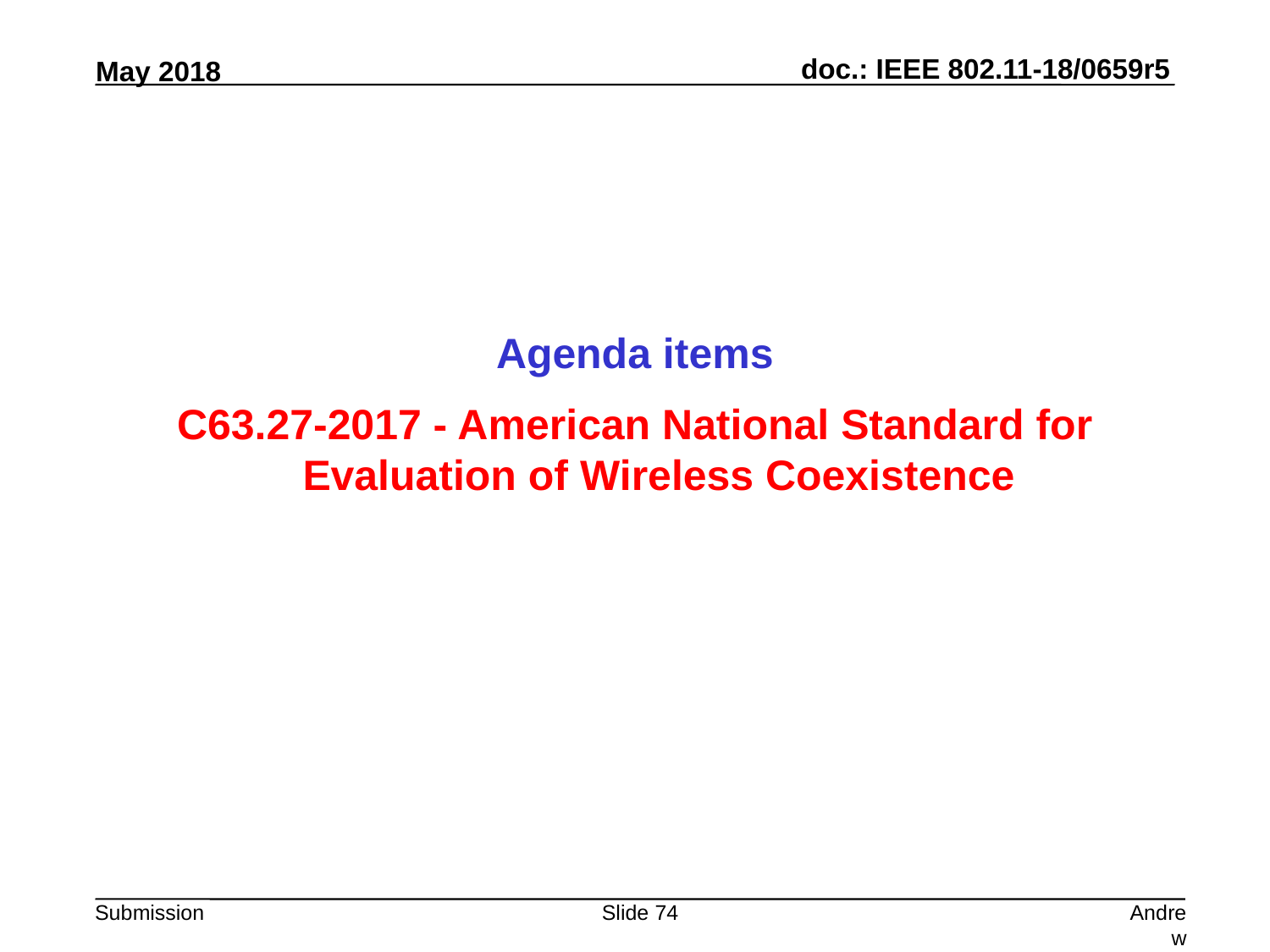

Agenda items
C63.27-2017 - American National Standard for Evaluation of Wireless Coexistence
Slide 74
Andrew Myles, Cisco